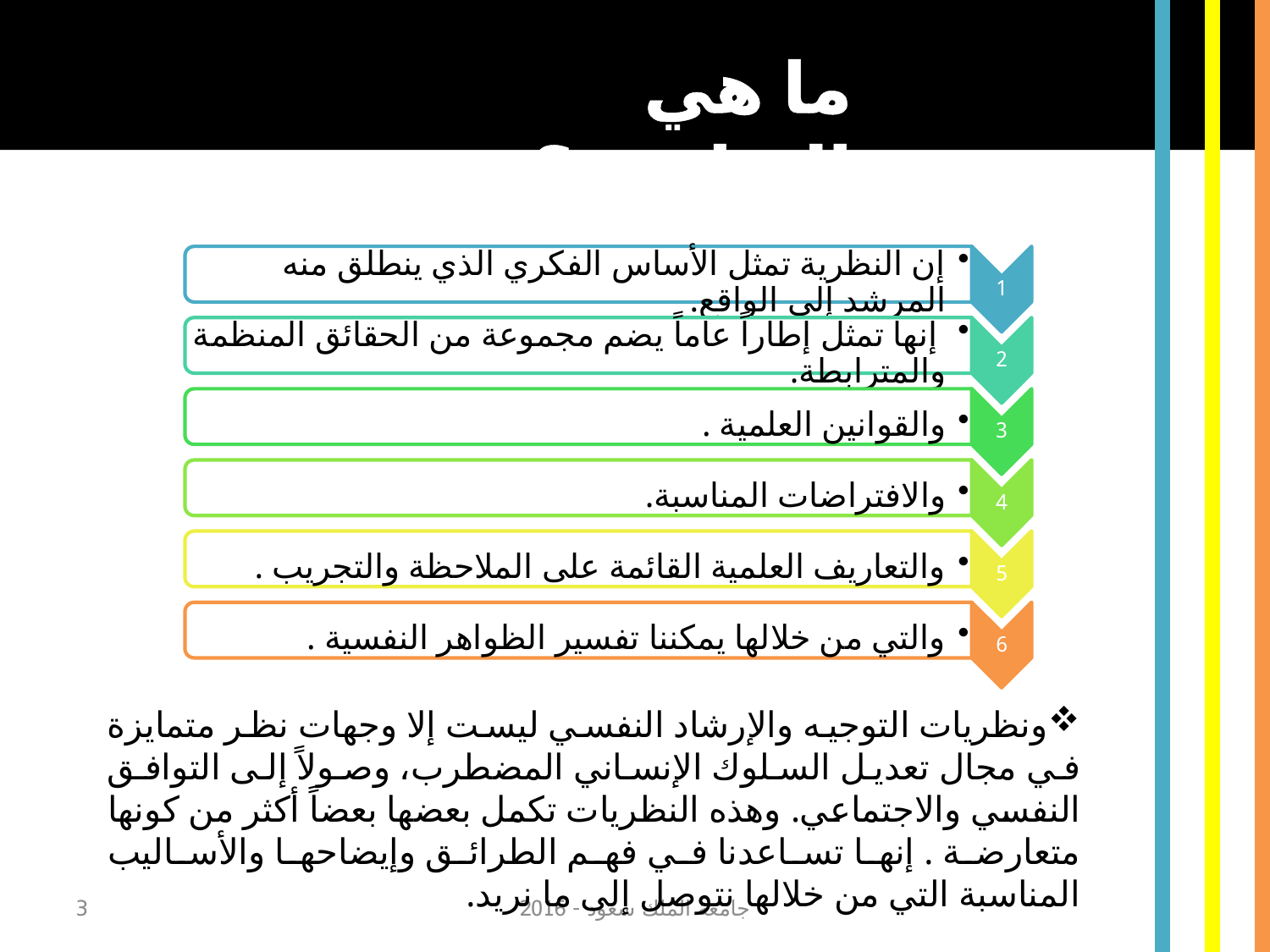

ما هي النظرية ؟
1
إن النظرية تمثل الأساس الفكري الذي ينطلق منه المرشد إلى الواقع.
2
 إنها تمثل إطاراً عاماً يضم مجموعة من الحقائق المنظمة والمترابطة.
3
والقوانين العلمية .
4
والافتراضات المناسبة.
5
والتعاريف العلمية القائمة على الملاحظة والتجريب .
6
والتي من خلالها يمكننا تفسير الظواهر النفسية .
ونظريات التوجيه والإرشاد النفسي ليست إلا وجهات نظر متمايزة في مجال تعديل السلوك الإنساني المضطرب، وصولاً إلى التوافق النفسي والاجتماعي. وهذه النظريات تكمل بعضها بعضاً أكثر من كونها متعارضة . إنها تساعدنا في فهم الطرائق وإيضاحها والأساليب المناسبة التي من خلالها نتوصل إلى ما نريد.
3
جامعة الملك سعود - 2016